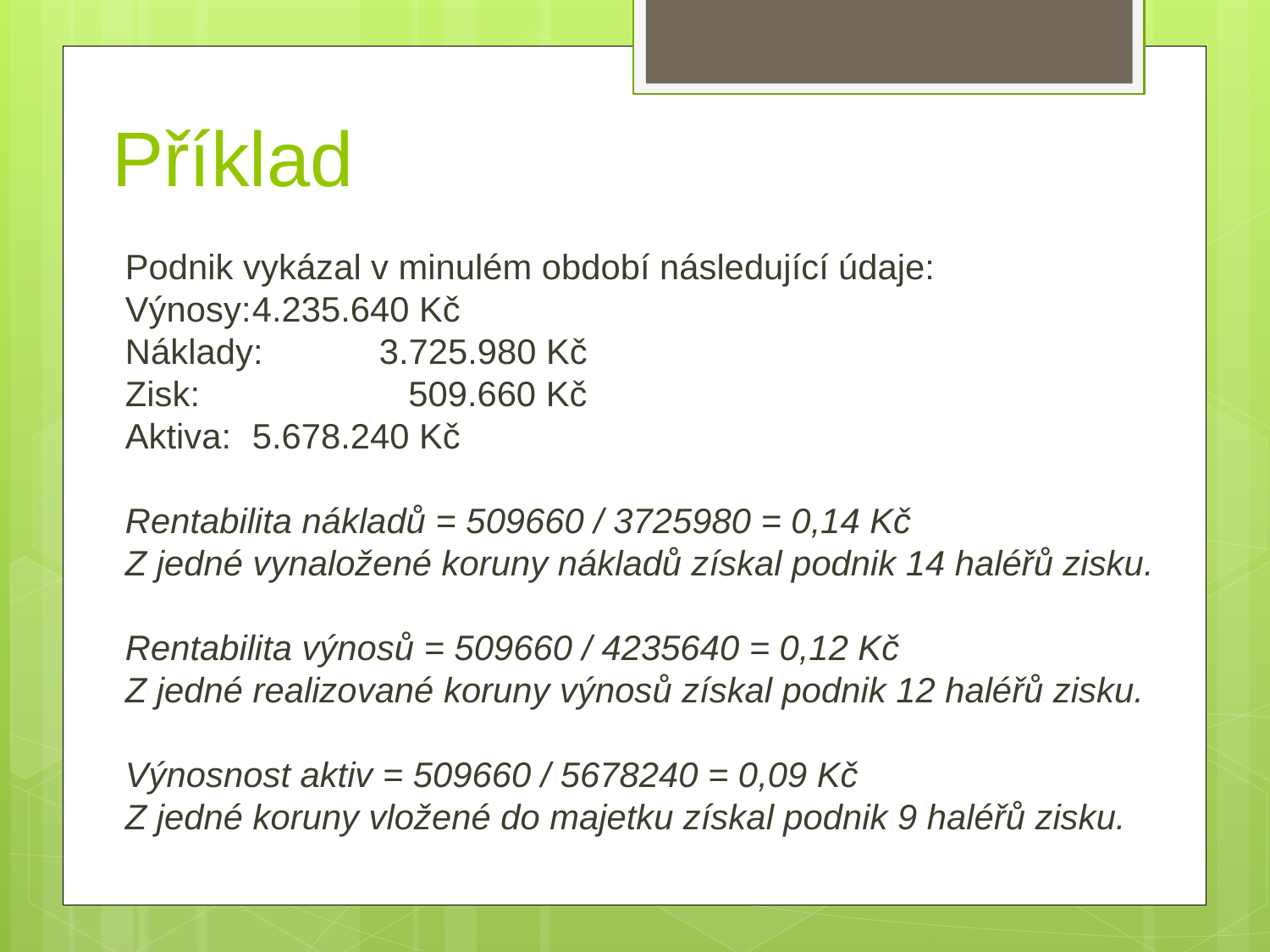

# Příklad
Podnik vykázal v minulém období následující údaje:
Výnosy:	4.235.640 Kč
Náklady:	3.725.980 Kč
Zisk:		   509.660 Kč
Aktiva:	5.678.240 Kč

Rentabilita nákladů = 509660 / 3725980 = 0,14 Kč
Z jedné vynaložené koruny nákladů získal podnik 14 haléřů zisku.

Rentabilita výnosů = 509660 / 4235640 = 0,12 Kč
Z jedné realizované koruny výnosů získal podnik 12 haléřů zisku.

Výnosnost aktiv = 509660 / 5678240 = 0,09 Kč
Z jedné koruny vložené do majetku získal podnik 9 haléřů zisku.